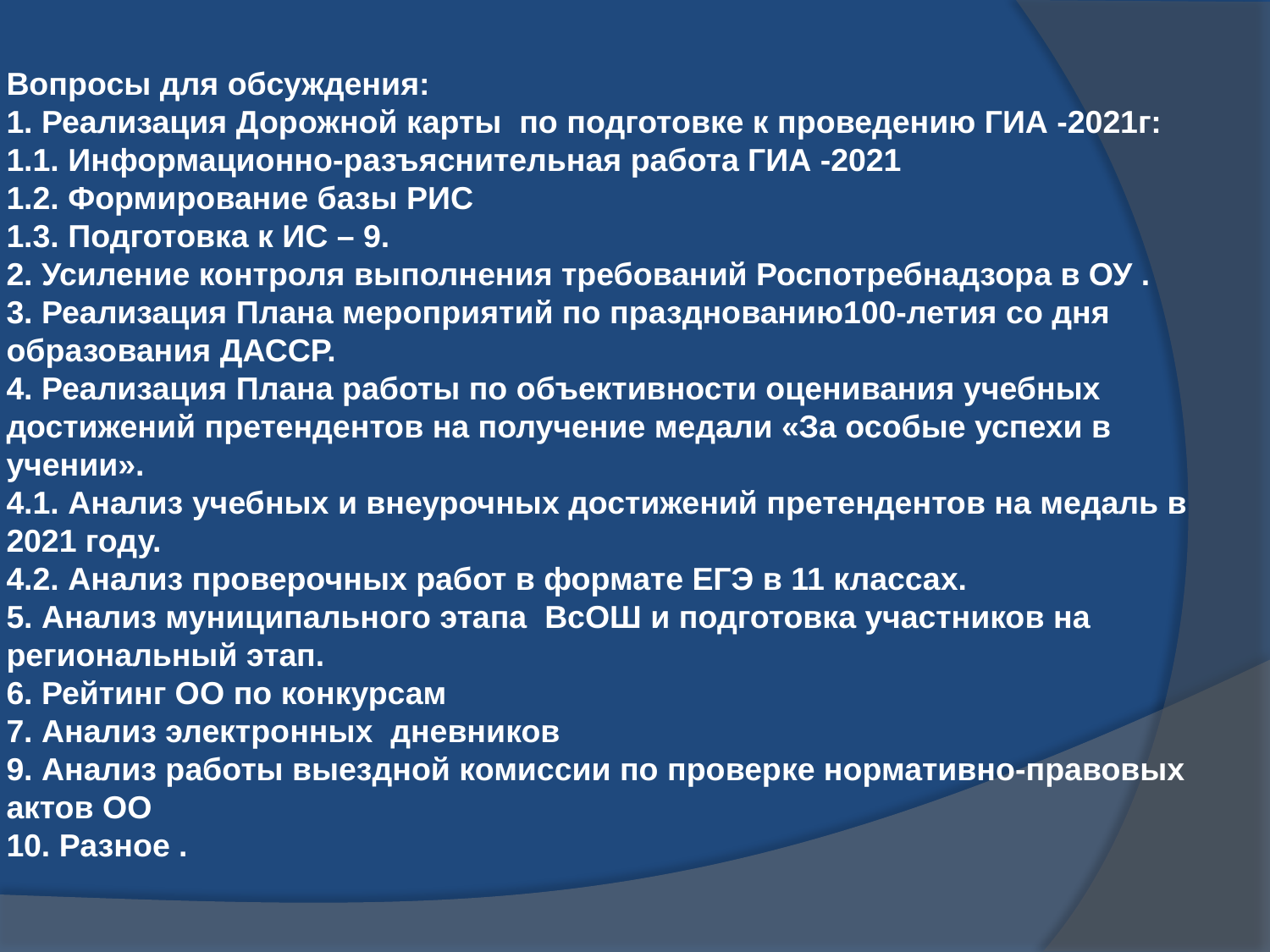

# Вопросы для обсуждения: 1. Реализация Дорожной карты  по подготовке к проведению ГИА -2021г: 1.1. Информационно-разъяснительная работа ГИА -2021 1.2. Формирование базы РИС 1.3. Подготовка к ИС – 9. 2. Усиление контроля выполнения требований Роспотребнадзора в ОУ . 3. Реализация Плана мероприятий по празднованию100-летия со дня образования ДАССР. 4. Реализация Плана работы по объективности оценивания учебных достижений претендентов на получение медали «За особые успехи в учении». 4.1. Анализ учебных и внеурочных достижений претендентов на медаль в 2021 году. 4.2. Анализ проверочных работ в формате ЕГЭ в 11 классах. 5. Анализ муниципального этапа  ВсОШ и подготовка участников на региональный этап. 6. Рейтинг ОО по конкурсам 7. Анализ электронных  дневников 9. Анализ работы выездной комиссии по проверке нормативно-правовых актов ОО 10. Разное .